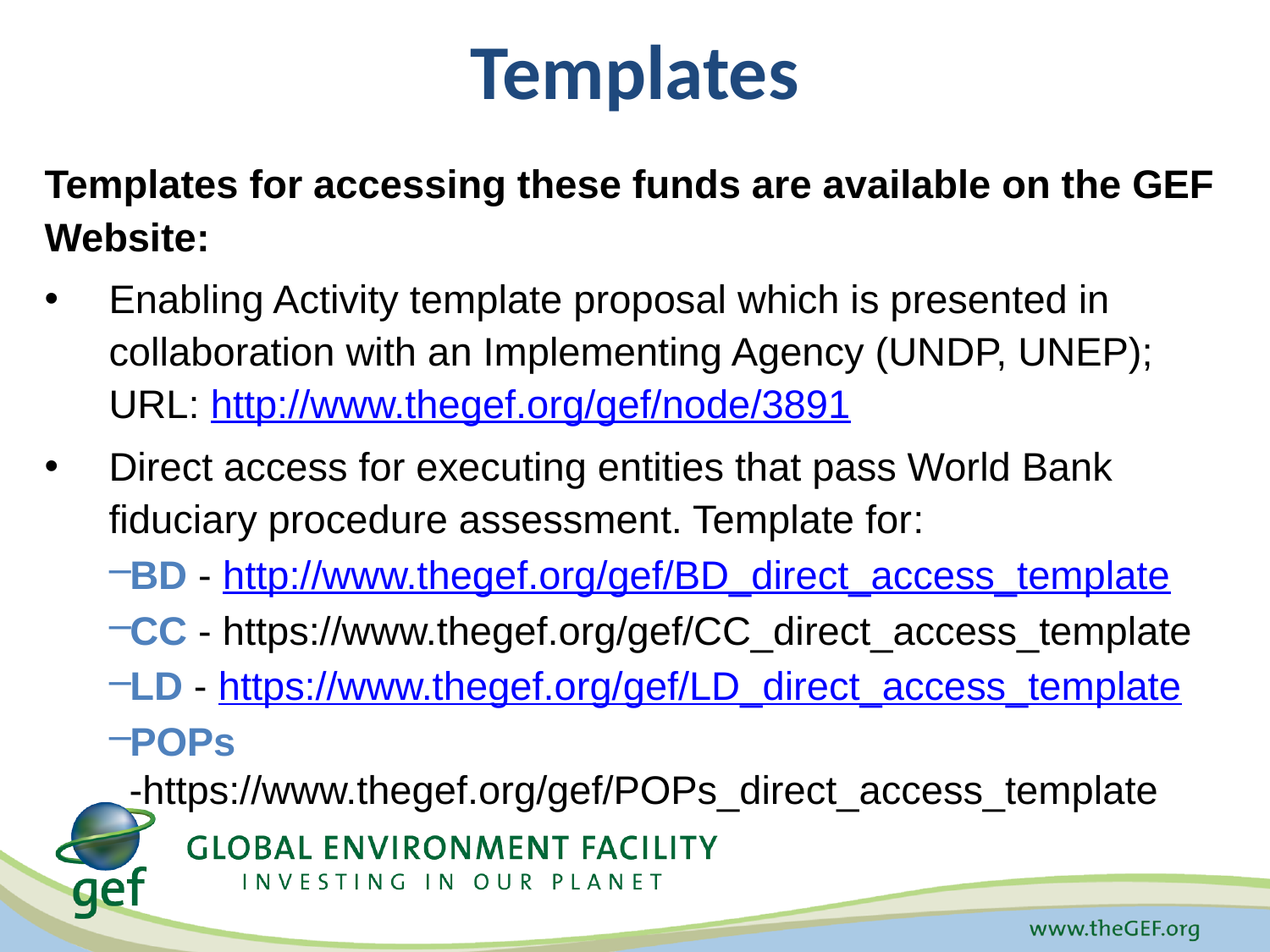

# Templates
Templates for accessing these funds are available on the GEF Website:
Enabling Activity template proposal which is presented in collaboration with an Implementing Agency (UNDP, UNEP);
URL: http://www.thegef.org/gef/node/3891
Direct access for executing entities that pass World Bank fiduciary procedure assessment. Template for:
BD - http://www.thegef.org/gef/BD_direct_access_template
CC - https://www.thegef.org/gef/CC_direct_access_template
LD - https://www.thegef.org/gef/LD_direct_access_template
POPs -https://www.thegef.org/gef/POPs_direct_access_template